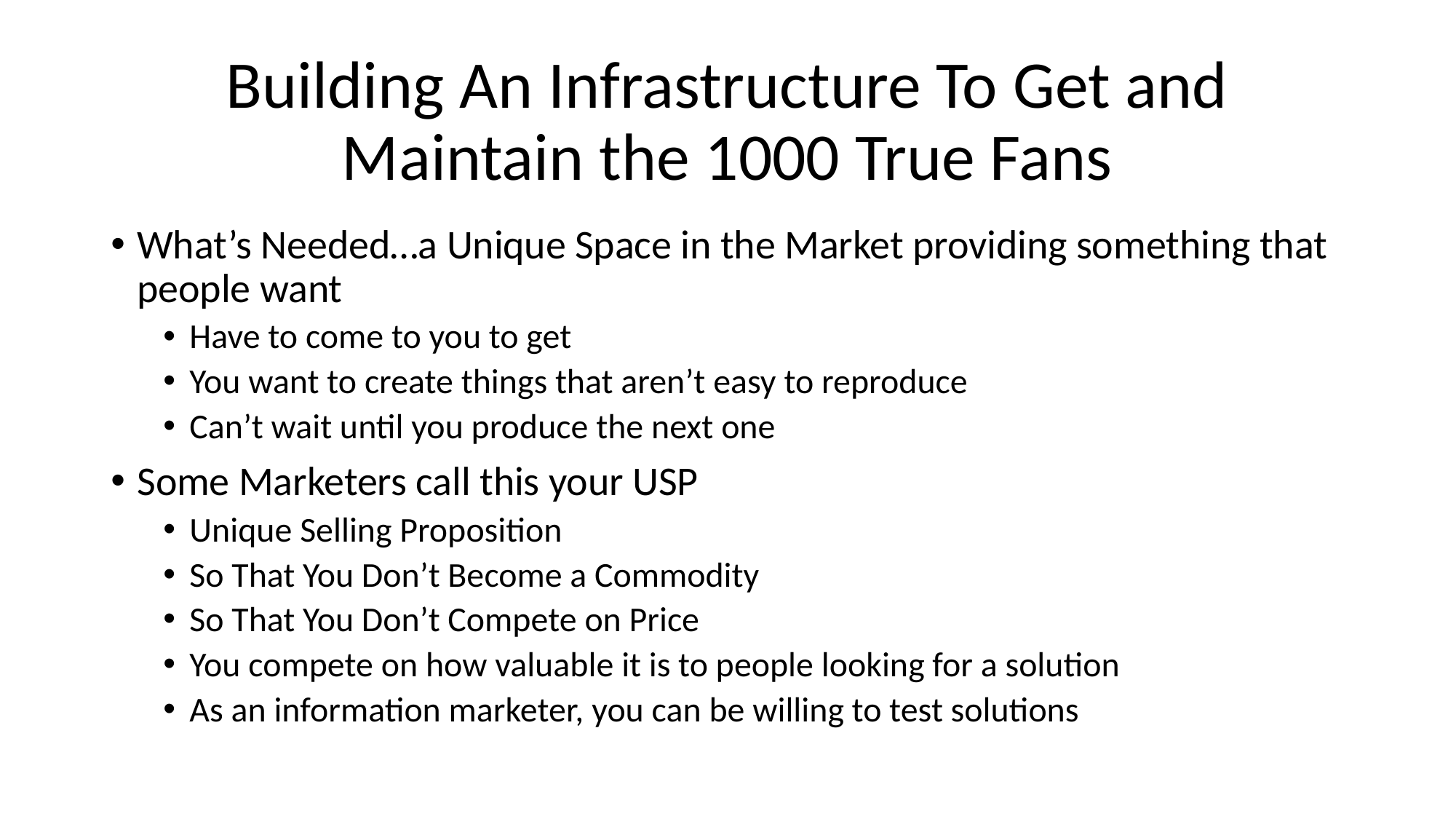

# Building An Infrastructure To Get and Maintain the 1000 True Fans
What’s Needed…a Unique Space in the Market providing something that people want
Have to come to you to get
You want to create things that aren’t easy to reproduce
Can’t wait until you produce the next one
Some Marketers call this your USP
Unique Selling Proposition
So That You Don’t Become a Commodity
So That You Don’t Compete on Price
You compete on how valuable it is to people looking for a solution
As an information marketer, you can be willing to test solutions